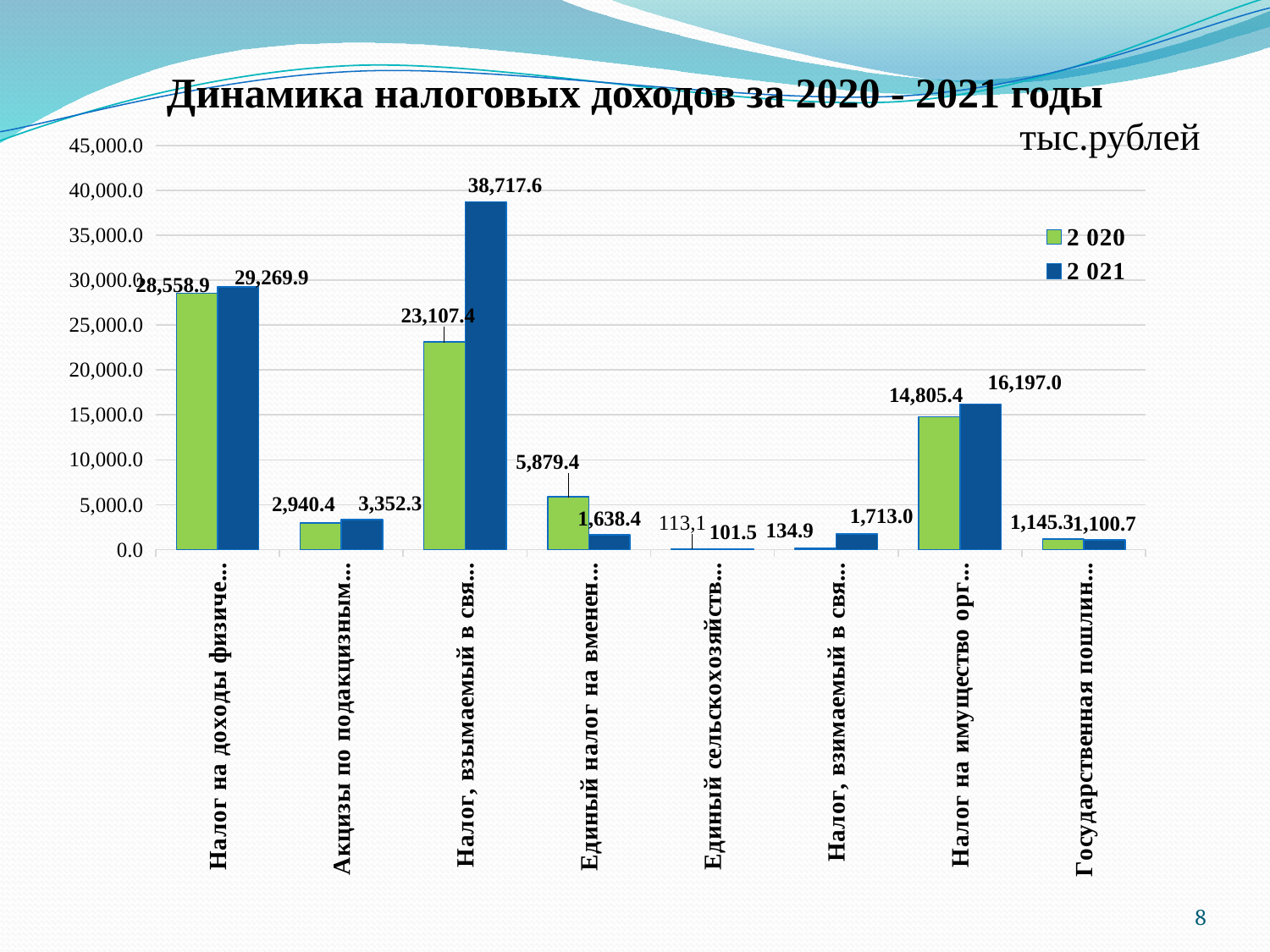

# Динамика налоговых доходов за 2020 - 2021 годы
тыс.рублей

### Chart

| Category | 2 020 | 2 021 |
|---|---|---|
| Налог на доходы физических лиц | 28558.941 | 29269.9 |
| Акцизы по подакцизным товарам (продуктам), производимым на территории РФ | 2940.355 | 3352.3 |
| Налог, взымаемый в связи с применением упрощенной системы налогообложения | 23107.399 | 38717.6 |
| Единый налог на вмененный доход для отдельных видов деятельности | 5879.375 | 1638.4 |
| Единый сельскохозяйственный налог | 81.06 | 101.5 |
| Налог, взимаемый в связи с применением патентной системы налогообложения | 134.855 | 1713.0 |
| Налог на имущество организаций | 14805.442 | 16197.0 |
| Государственная пошлина по делам, рассматриваемым в судах общей юрисдикции | 1145.251 | 1100.7 |
8